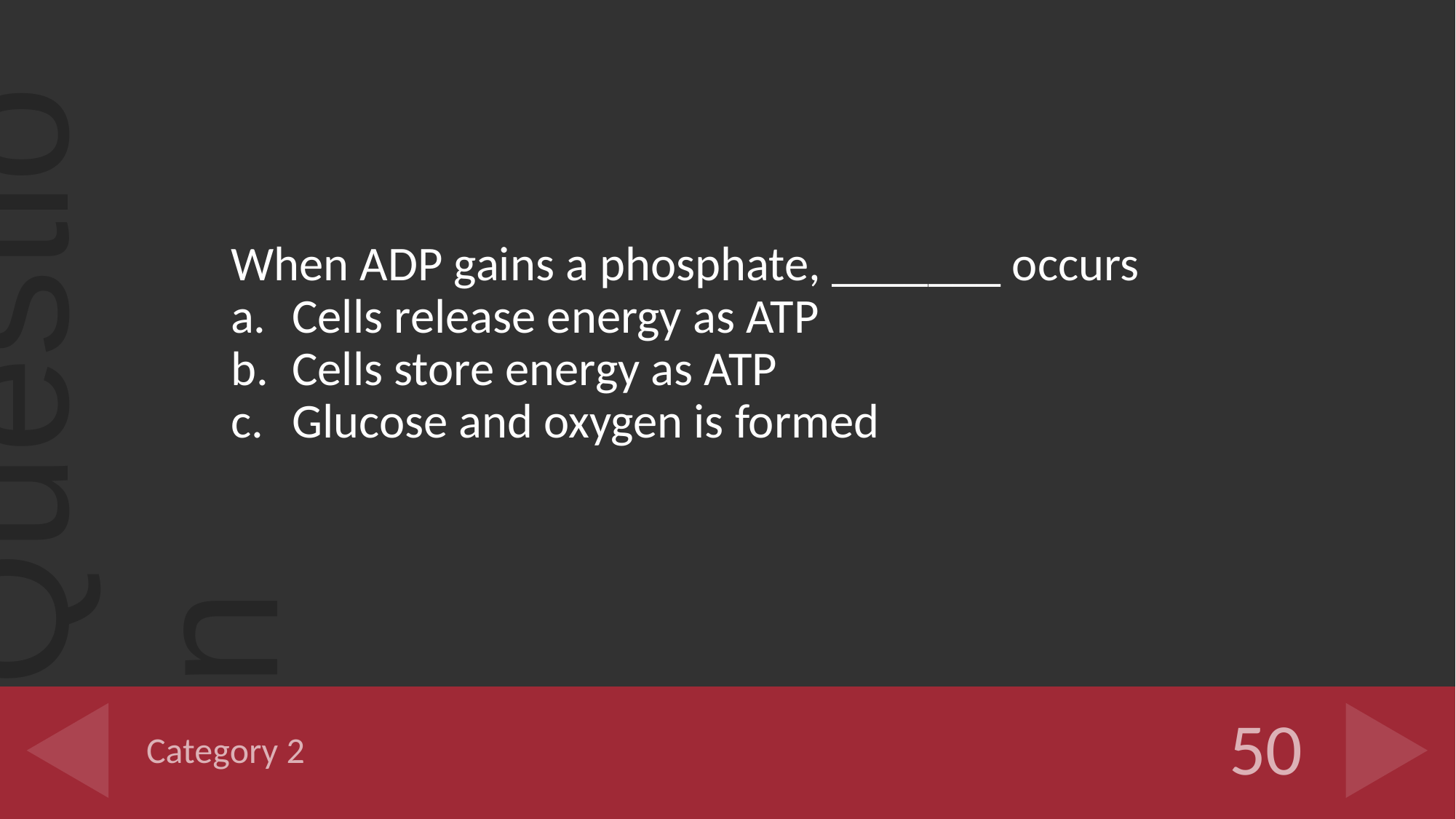

When ADP gains a phosphate, _______ occurs
Cells release energy as ATP
Cells store energy as ATP
Glucose and oxygen is formed
# Category 2
50